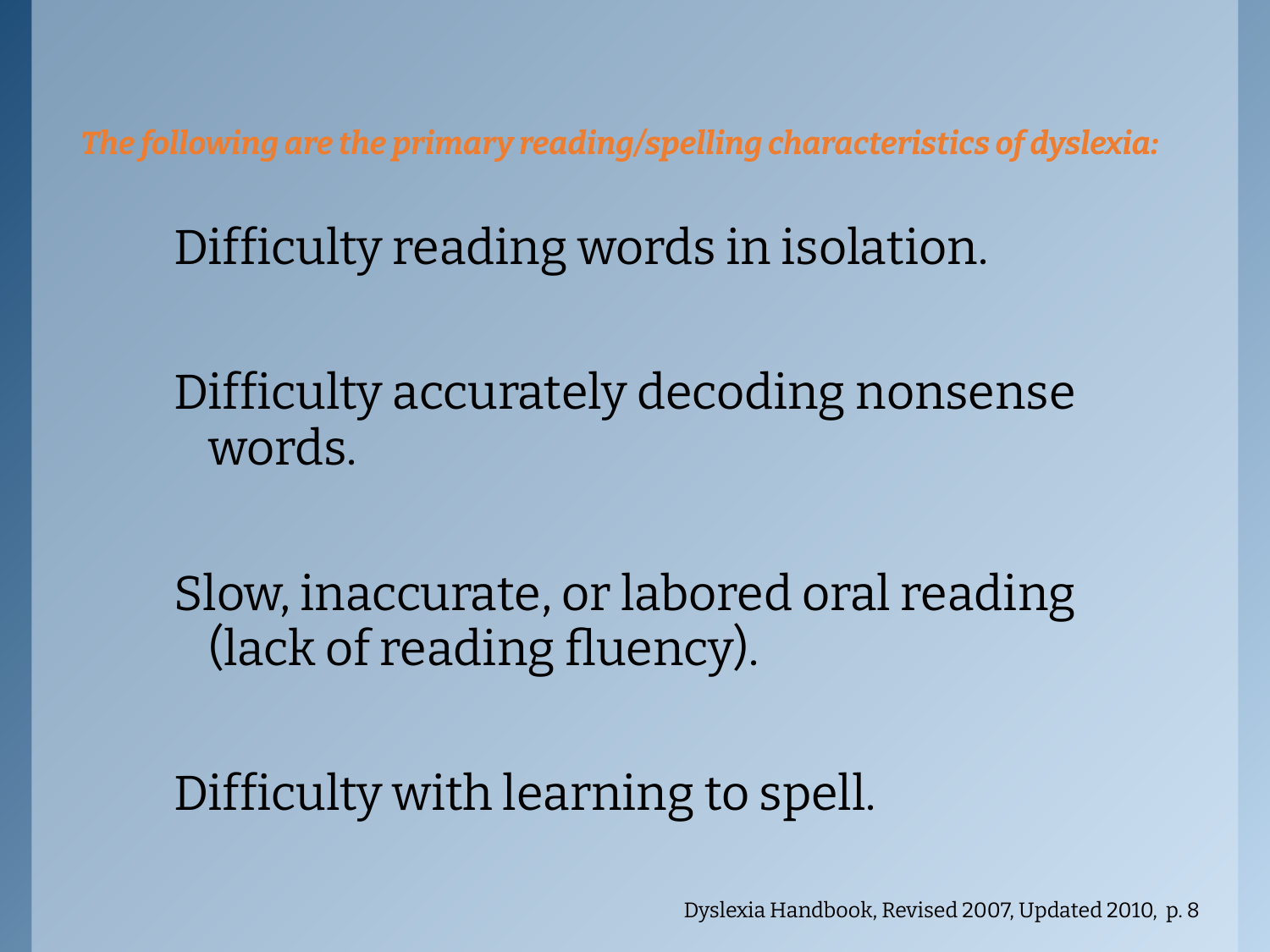

# The following are the primary reading/spelling characteristics of dyslexia:
Difficulty reading words in isolation.

Difficulty accurately decoding nonsense words.

Slow, inaccurate, or labored oral reading (lack of reading fluency).

Difficulty with learning to spell.

Dyslexia Handbook, Revised 2007, Updated 2010,  p. 8